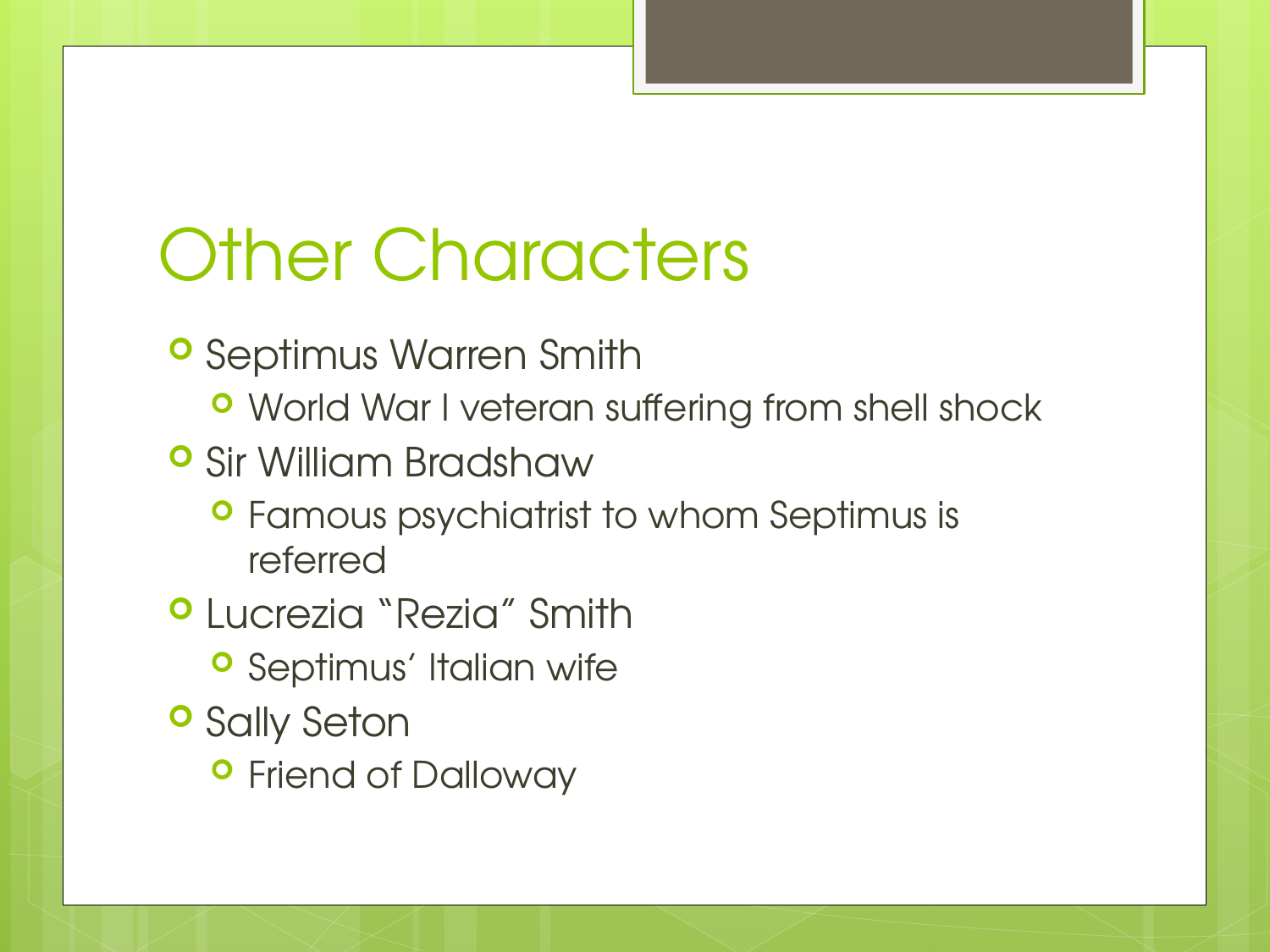

# Other Characters
Septimus Warren Smith
World War I veteran suffering from shell shock
Sir William Bradshaw
Famous psychiatrist to whom Septimus is referred
Lucrezia “Rezia” Smith
Septimus’ Italian wife
Sally Seton
Friend of Dalloway